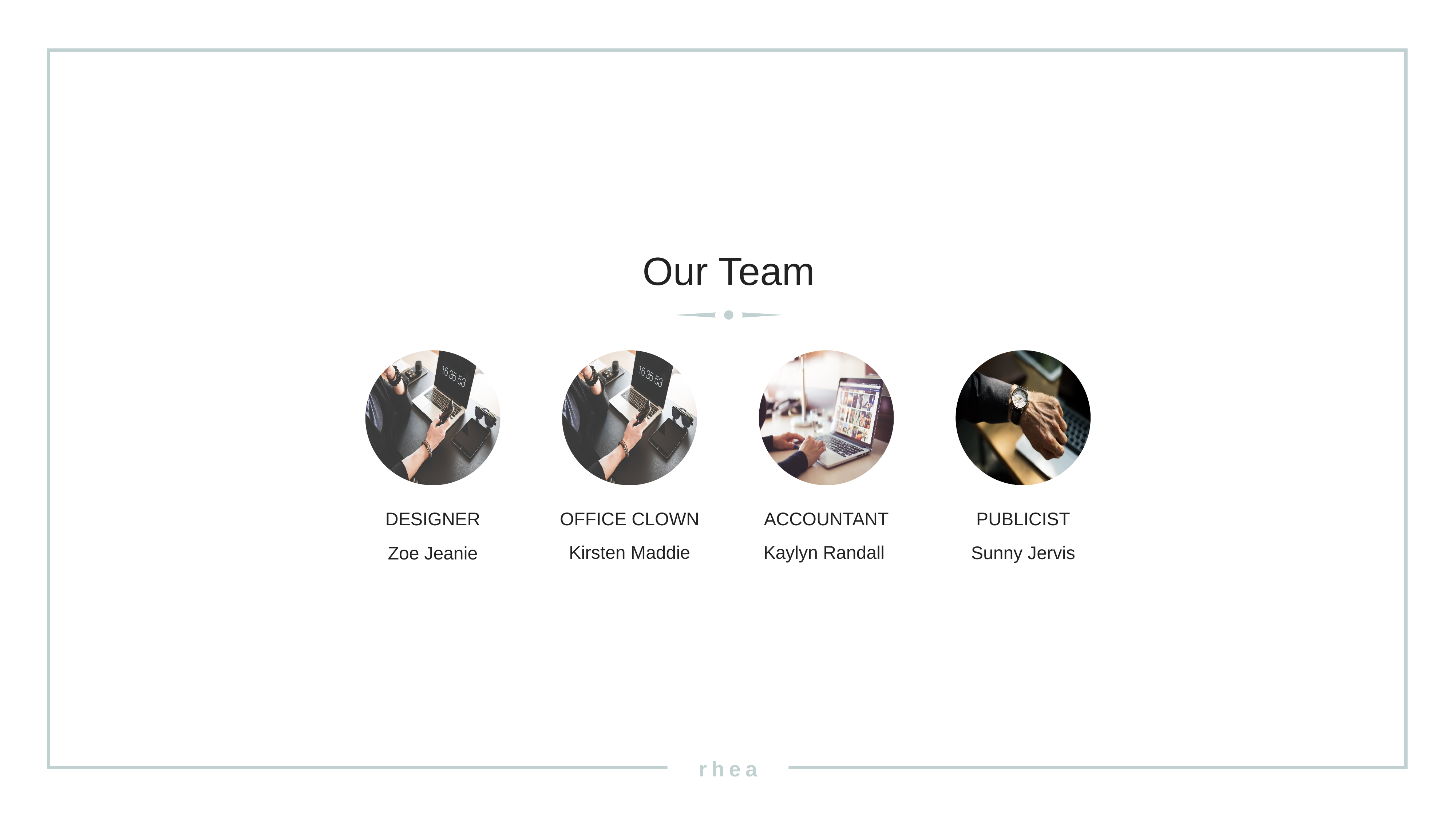

Our Team

DESIGNER
OFFICE CLOWN
ACCOUNTANT
PUBLICIST
Kaylyn Randall
Kirsten Maddie
Sunny Jervis
Zoe Jeanie